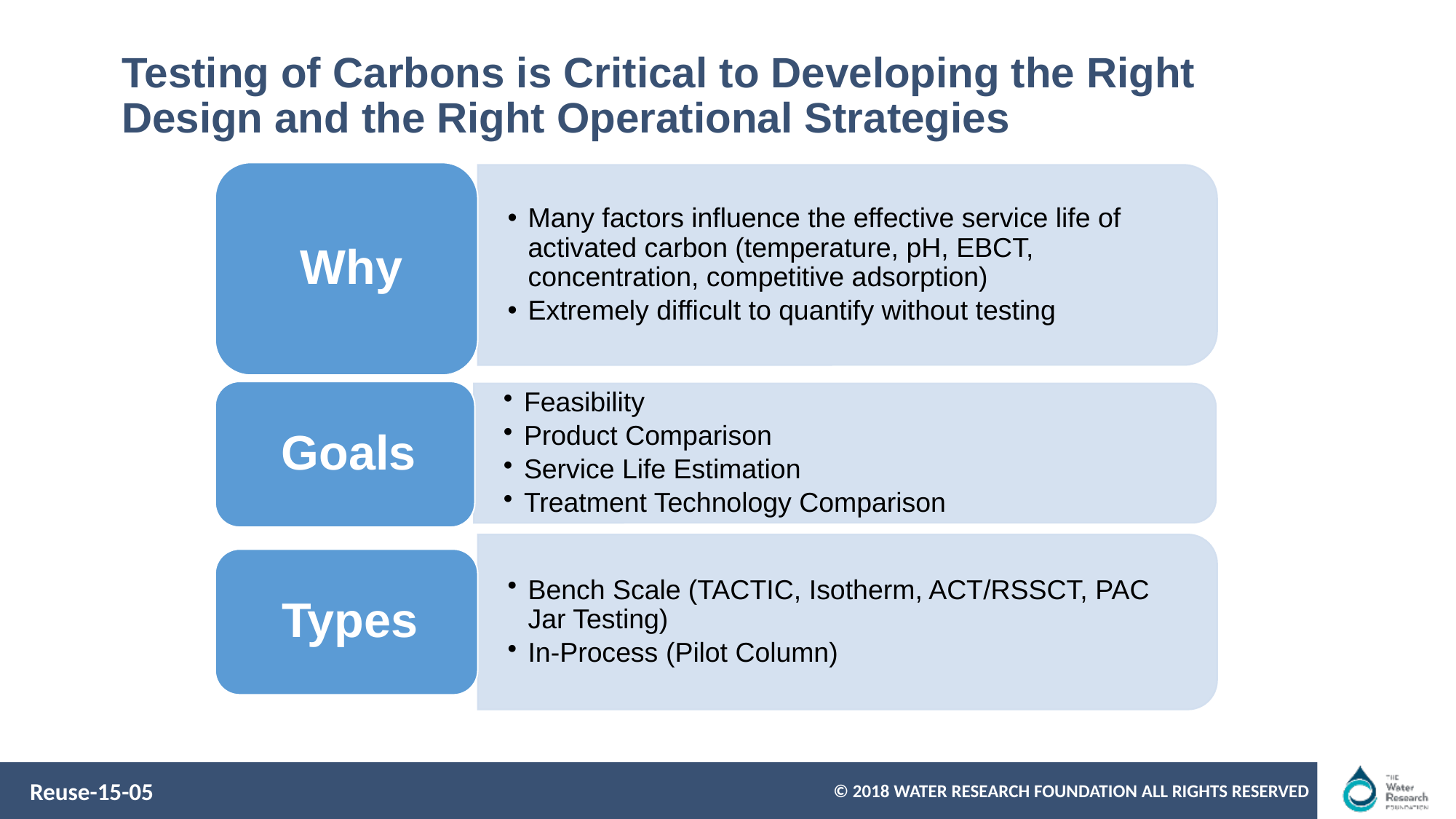

# Testing of Carbons is Critical to Developing the Right Design and the Right Operational Strategies
Many factors influence the effective service life of activated carbon (temperature, pH, EBCT, concentration, competitive adsorption)
Extremely difficult to quantify without testing
Why
Feasibility
Product Comparison
Service Life Estimation
Treatment Technology Comparison
Goals
Bench Scale (TACTIC, Isotherm, ACT/RSSCT, PAC Jar Testing)
In-Process (Pilot Column)
Types